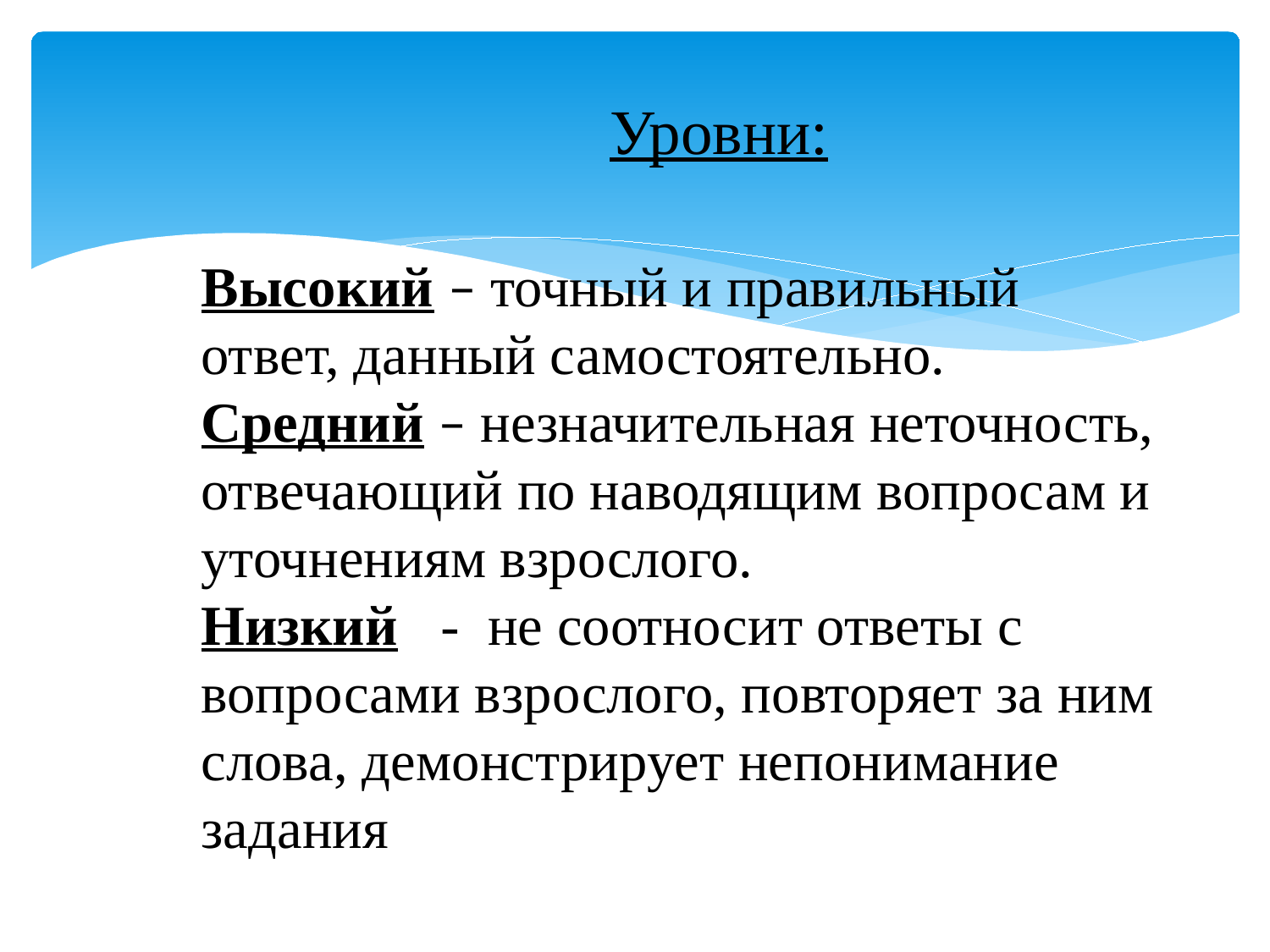

# Уровни:

Высокий – точный и правильный ответ, данный самостоятельно.
Средний – незначительная неточность, отвечающий по наводящим вопросам и уточнениям взрослого.
Низкий   -  не соотносит ответы с вопросами взрослого, повторяет за ним слова, демонстрирует непонимание задания